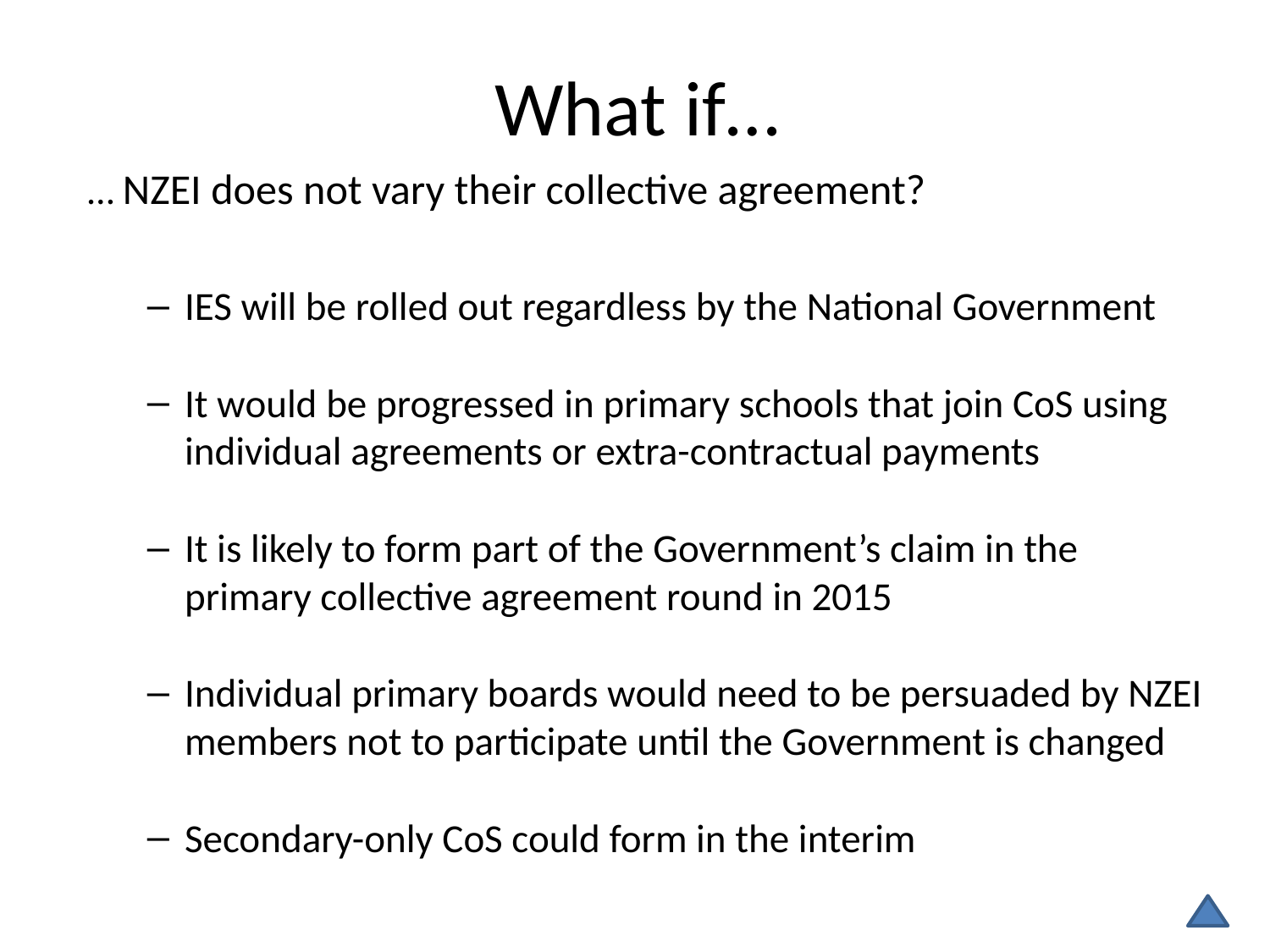

# What if…
… NZEI does not vary their collective agreement?

IES will be rolled out regardless by the National Government

It would be progressed in primary schools that join CoS using individual agreements or extra-contractual payments

It is likely to form part of the Government’s claim in the primary collective agreement round in 2015

Individual primary boards would need to be persuaded by NZEI members not to participate until the Government is changed

Secondary-only CoS could form in the interim